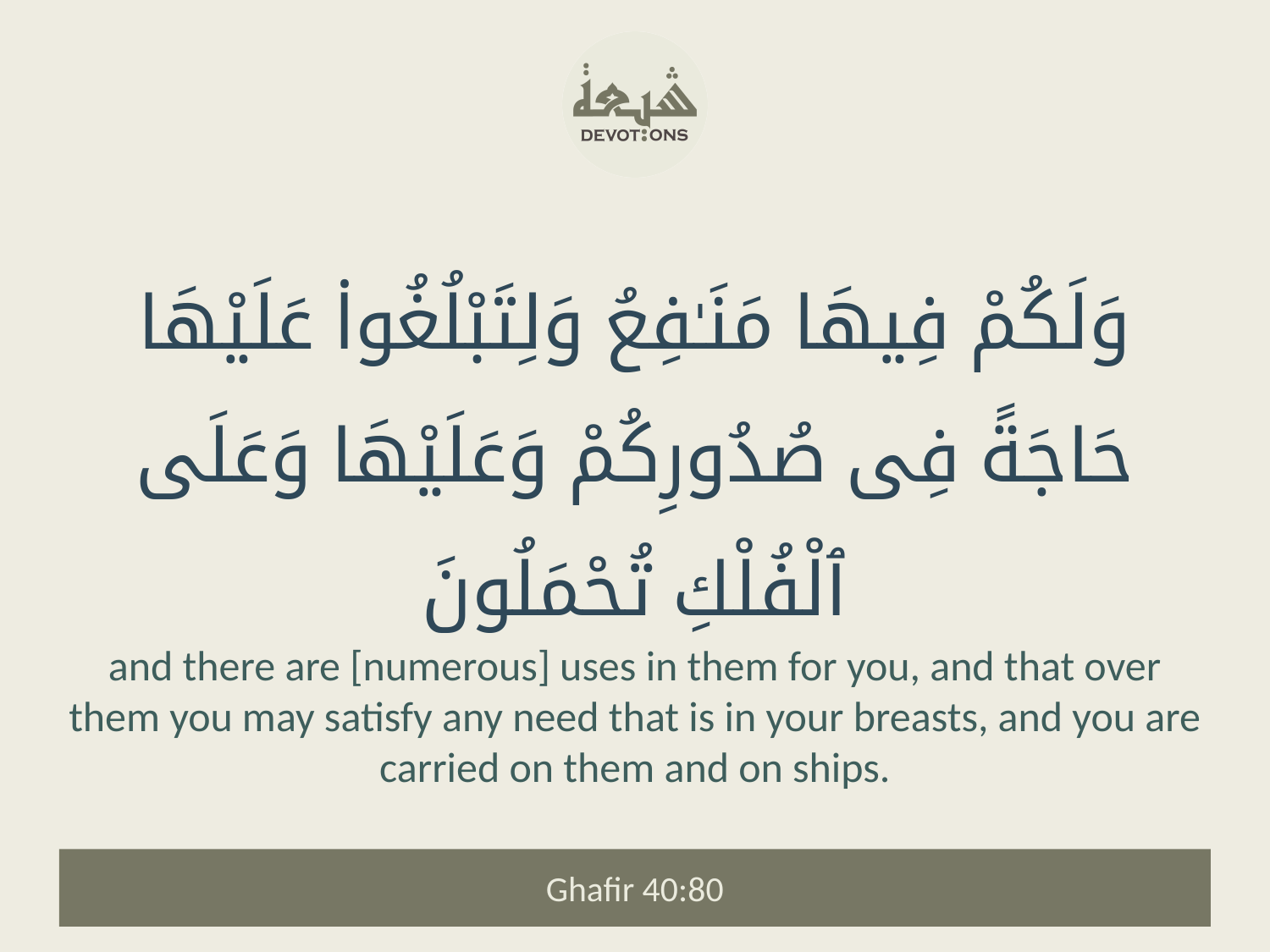

وَلَكُمْ فِيهَا مَنَـٰفِعُ وَلِتَبْلُغُوا۟ عَلَيْهَا حَاجَةً فِى صُدُورِكُمْ وَعَلَيْهَا وَعَلَى ٱلْفُلْكِ تُحْمَلُونَ
and there are [numerous] uses in them for you, and that over them you may satisfy any need that is in your breasts, and you are carried on them and on ships.
Ghafir 40:80